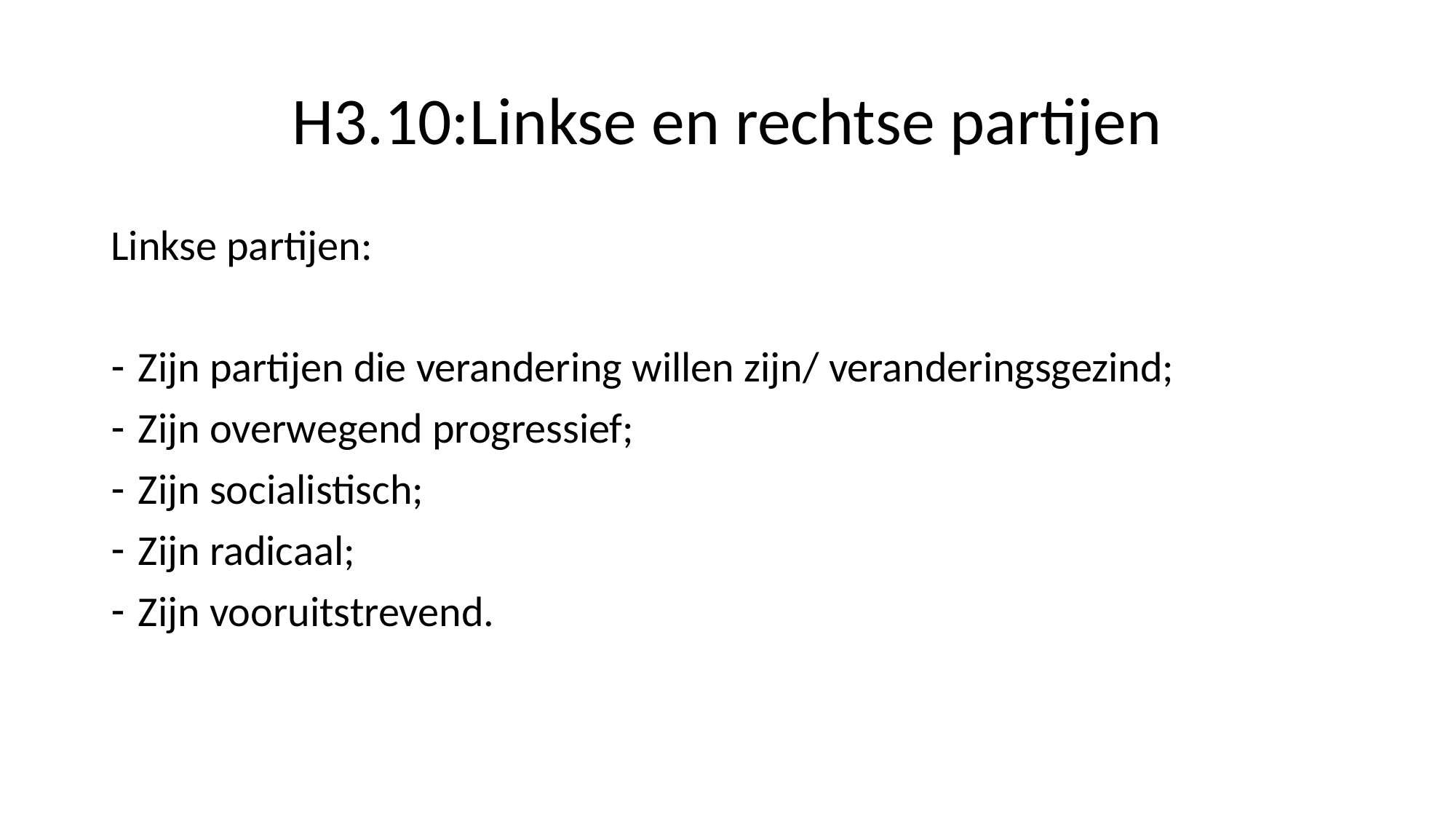

# H3.10:Linkse en rechtse partijen
Linkse partijen:

Zijn partijen die verandering willen zijn/ veranderingsgezind;
Zijn overwegend progressief;
Zijn socialistisch;
Zijn radicaal;
Zijn vooruitstrevend.